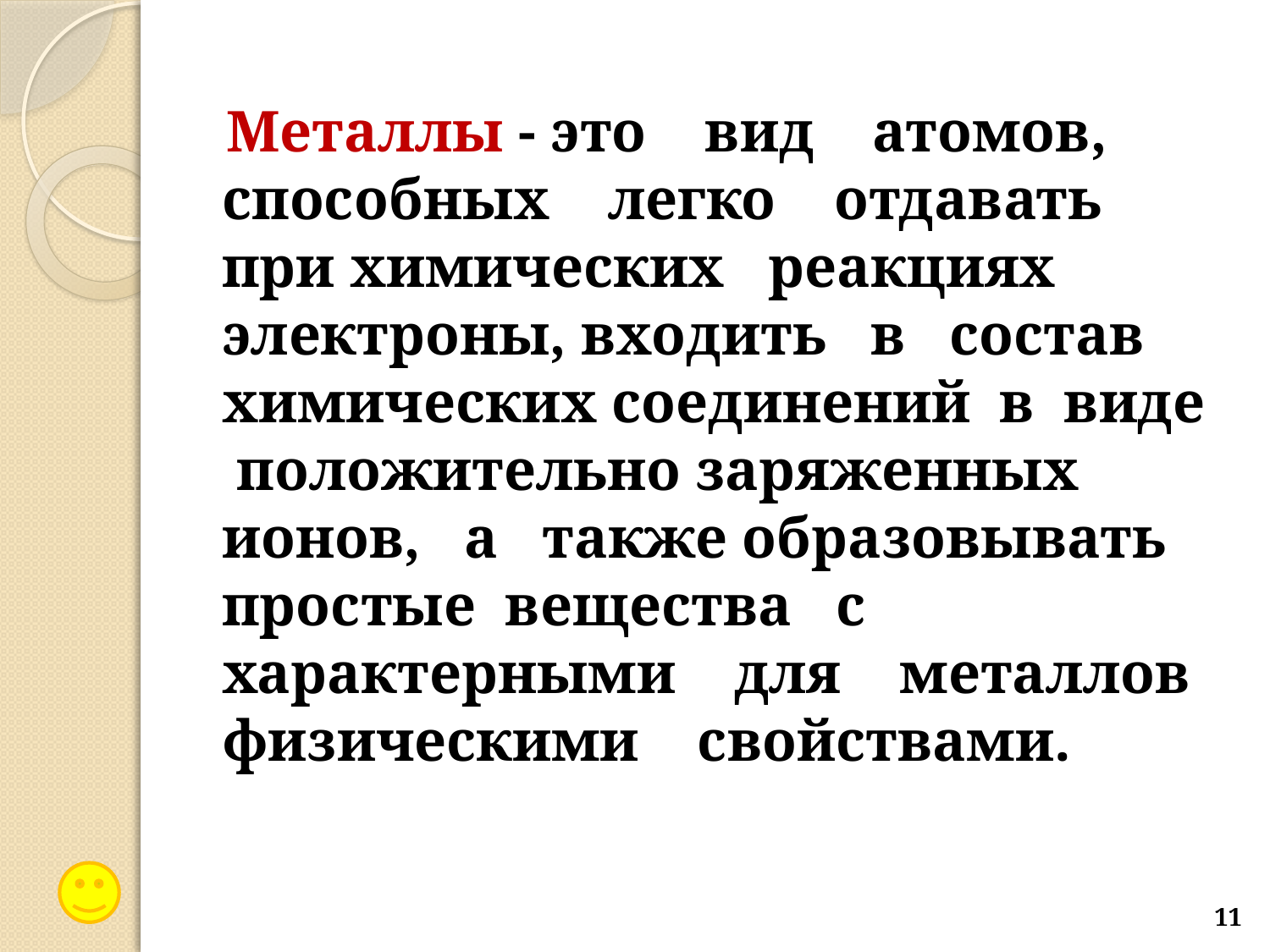

Металлы - это    вид    атомов,       способных    легко    отдавать   при химических   реакциях   электроны, входить   в   состав   химических соединений  в  виде   положительно заряженных   ионов,   а   также образовывать  простые  вещества   с характерными    для    металлов физическими    свойствами.

11